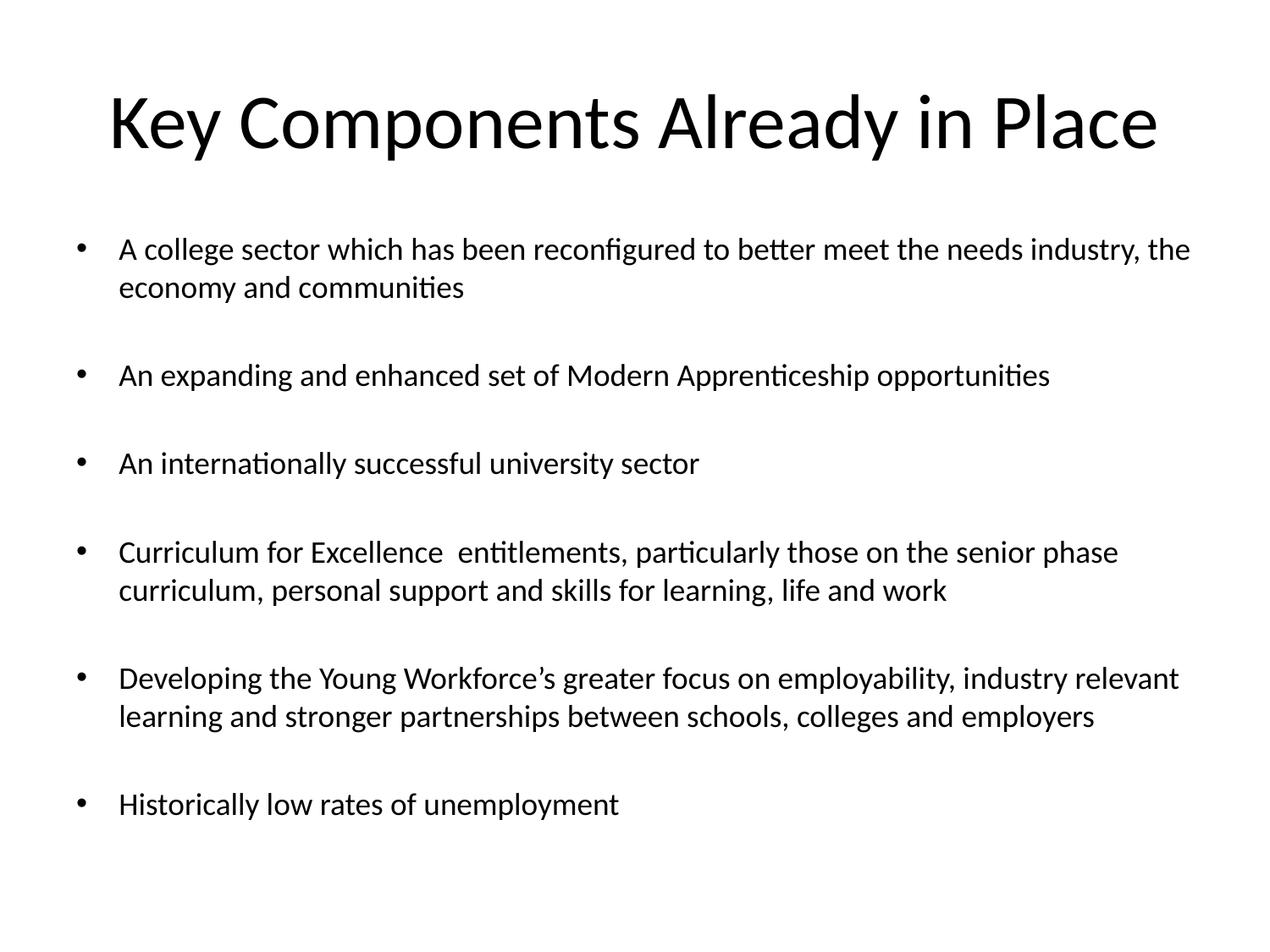

# Key Components Already in Place
A college sector which has been reconfigured to better meet the needs industry, the economy and communities

An expanding and enhanced set of Modern Apprenticeship opportunities

An internationally successful university sector

Curriculum for Excellence  entitlements, particularly those on the senior phase curriculum, personal support and skills for learning, life and work

Developing the Young Workforce’s greater focus on employability, industry relevant learning and stronger partnerships between schools, colleges and employers

Historically low rates of unemployment